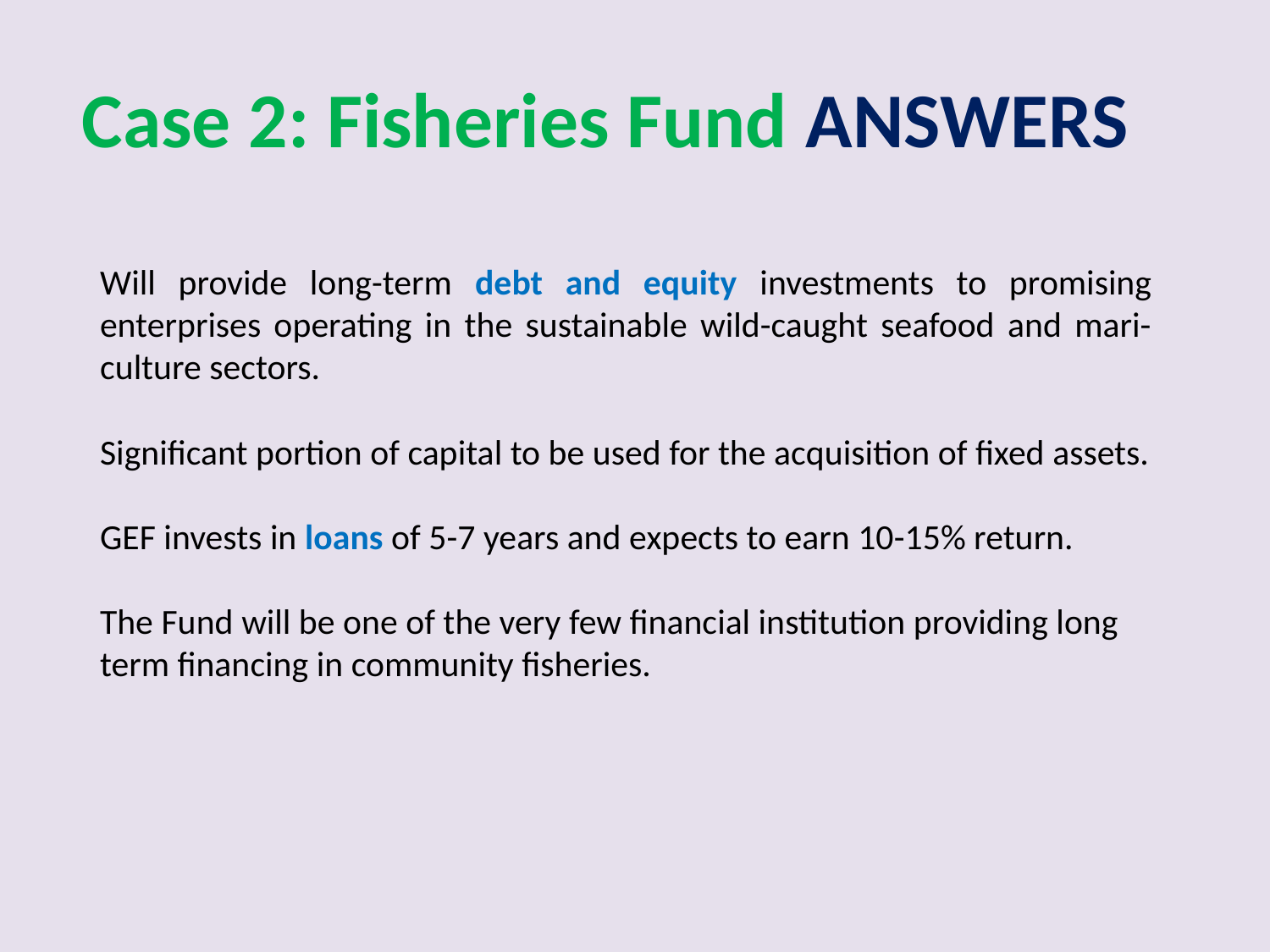

# Case 2: Fisheries Fund ANSWERS
Will provide long-term debt and equity investments to promising enterprises operating in the sustainable wild-caught seafood and mari-culture sectors.

Significant portion of capital to be used for the acquisition of fixed assets.

GEF invests in loans of 5-7 years and expects to earn 10-15% return.

The Fund will be one of the very few financial institution providing long term financing in community fisheries.